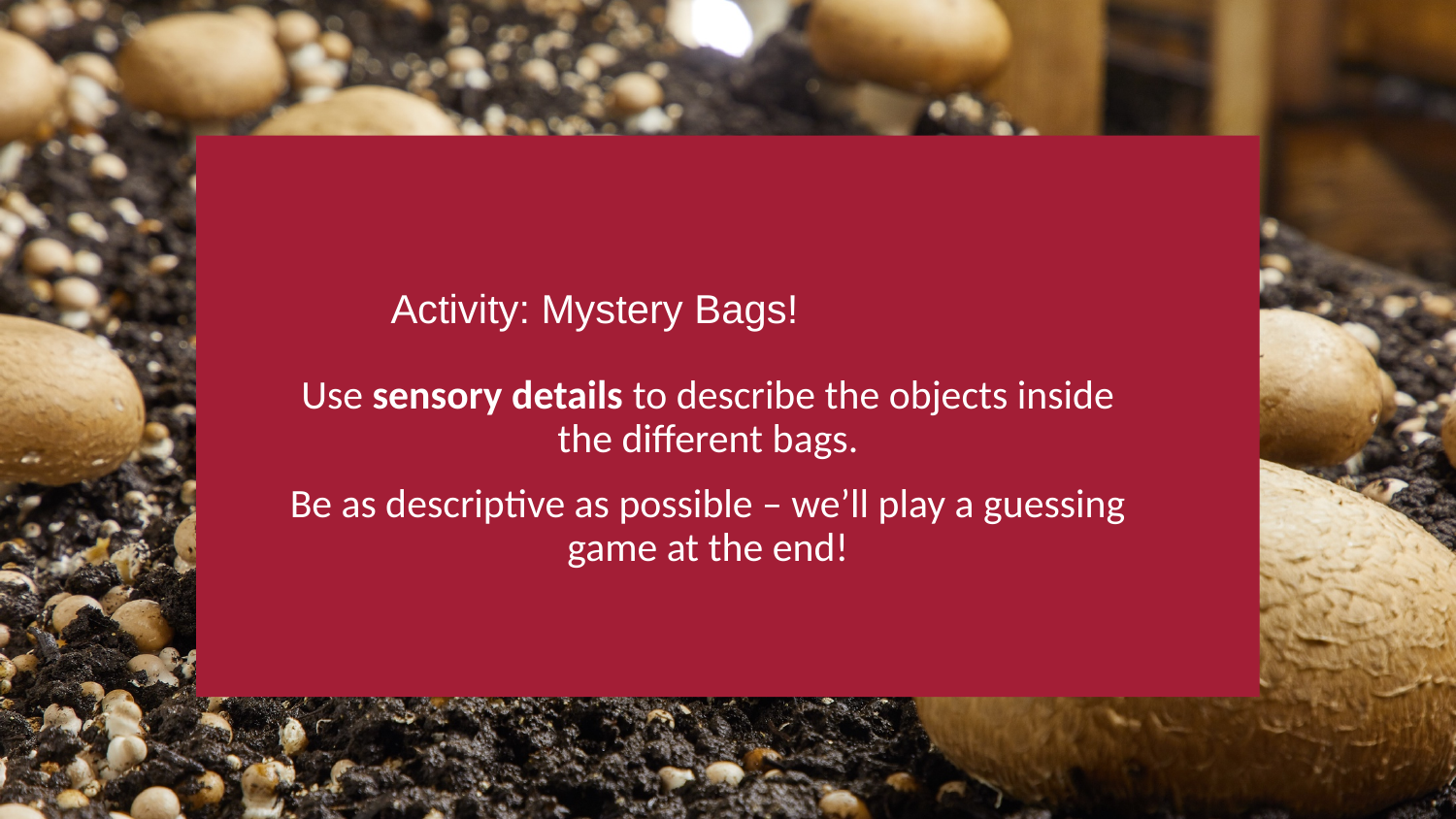

Activity: Mystery Bags!

Use sensory details to describe the objects inside the different bags.
Be as descriptive as possible – we’ll play a guessing game at the end!